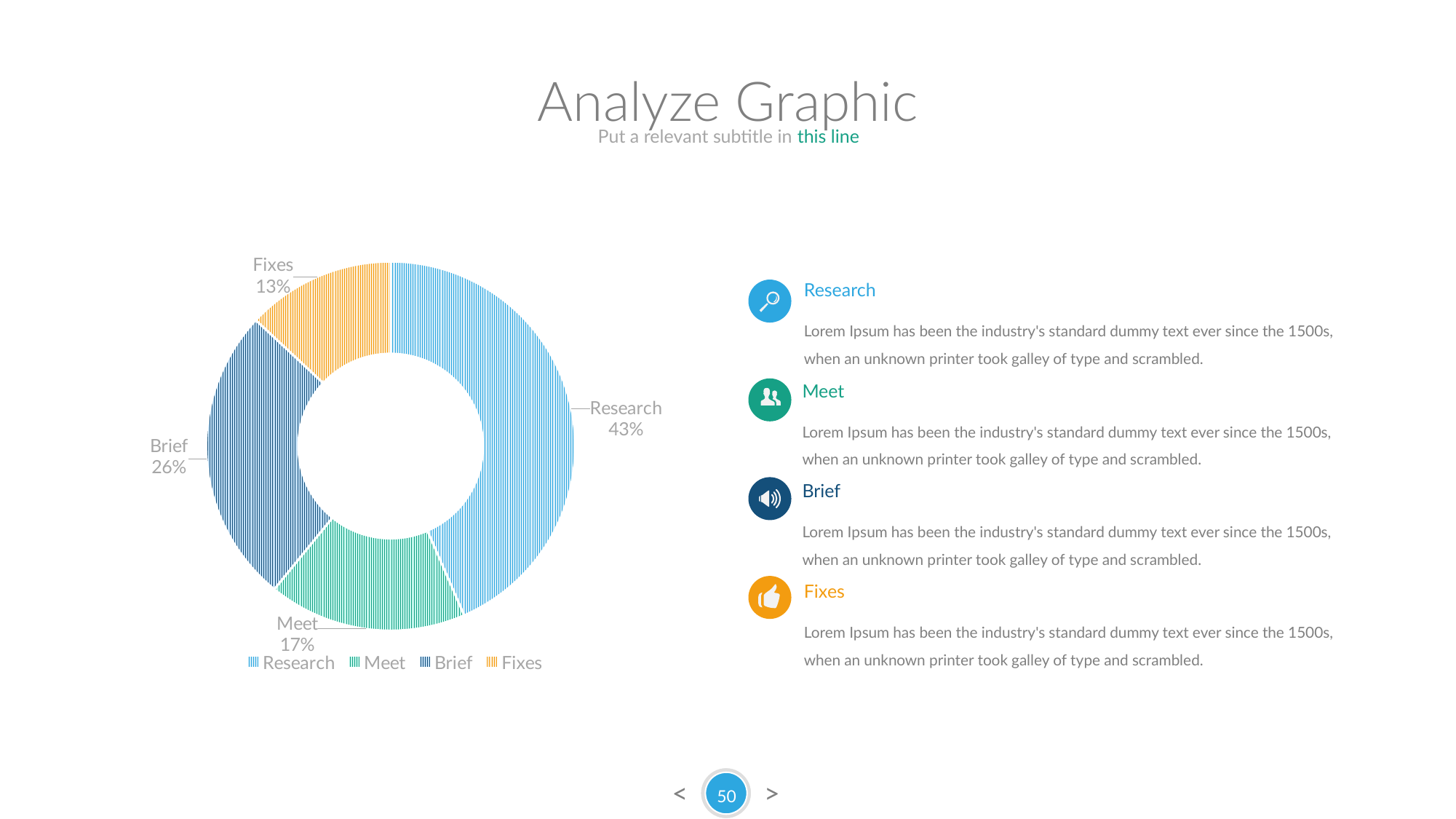

Analyze Graphic
Put a relevant subtitle in this line

### Chart

| Category | Sales |
|---|---|
| Research | 5.0 |
| Meet | 2.0 |
| Brief | 3.0 |
| Fixes | 1.5 |
Research
Lorem Ipsum has been the industry's standard dummy text ever since the 1500s, when an unknown printer took galley of type and scrambled.

Meet
Lorem Ipsum has been the industry's standard dummy text ever since the 1500s, when an unknown printer took galley of type and scrambled.

Brief
Lorem Ipsum has been the industry's standard dummy text ever since the 1500s, when an unknown printer took galley of type and scrambled.

Fixes
Lorem Ipsum has been the industry's standard dummy text ever since the 1500s, when an unknown printer took galley of type and scrambled.

50